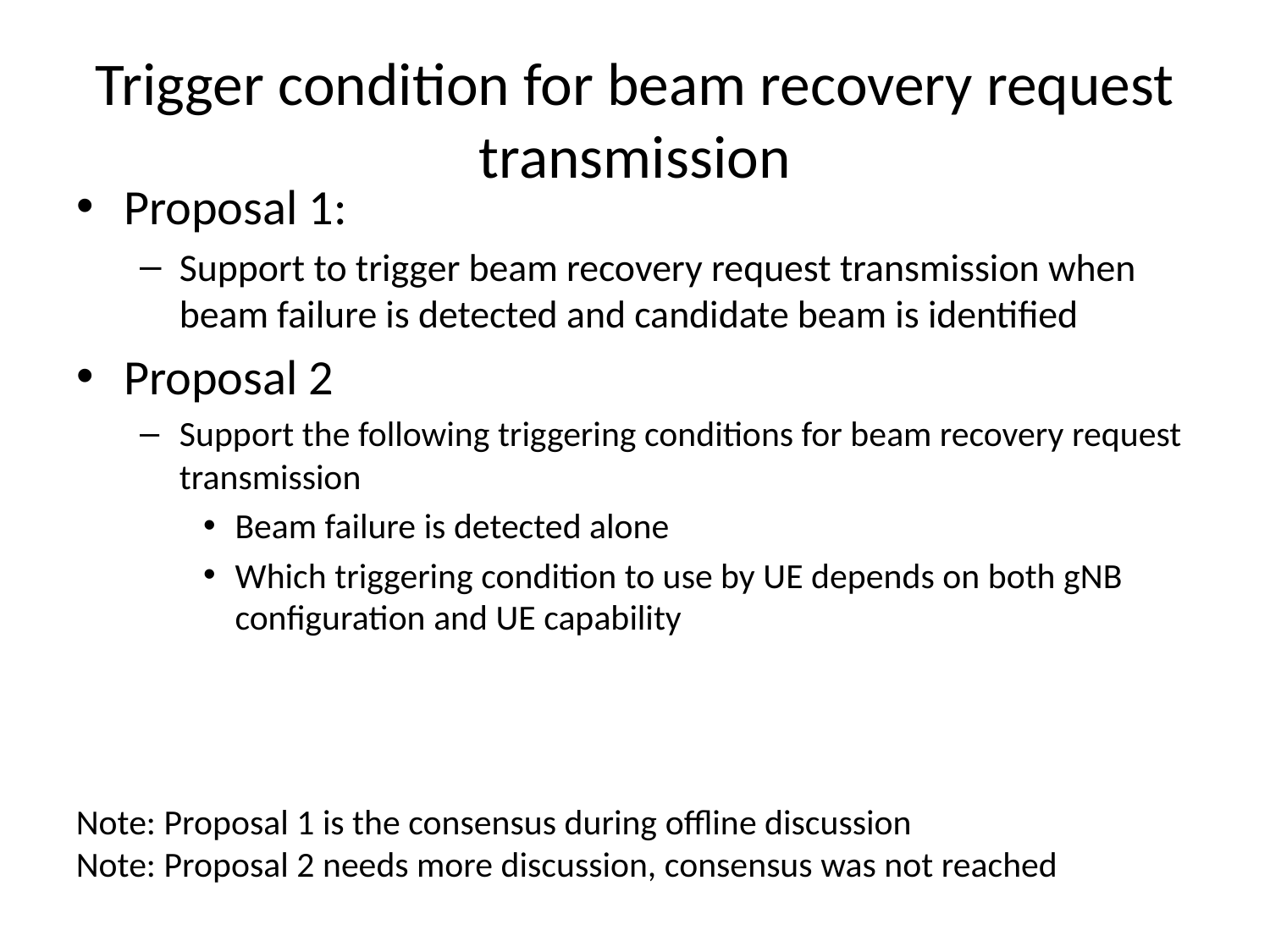

# Trigger condition for beam recovery request transmission
Proposal 1:
Support to trigger beam recovery request transmission when beam failure is detected and candidate beam is identified
Proposal 2
Support the following triggering conditions for beam recovery request transmission
Beam failure is detected alone
Which triggering condition to use by UE depends on both gNB configuration and UE capability
Note: Proposal 1 is the consensus during offline discussion
Note: Proposal 2 needs more discussion, consensus was not reached